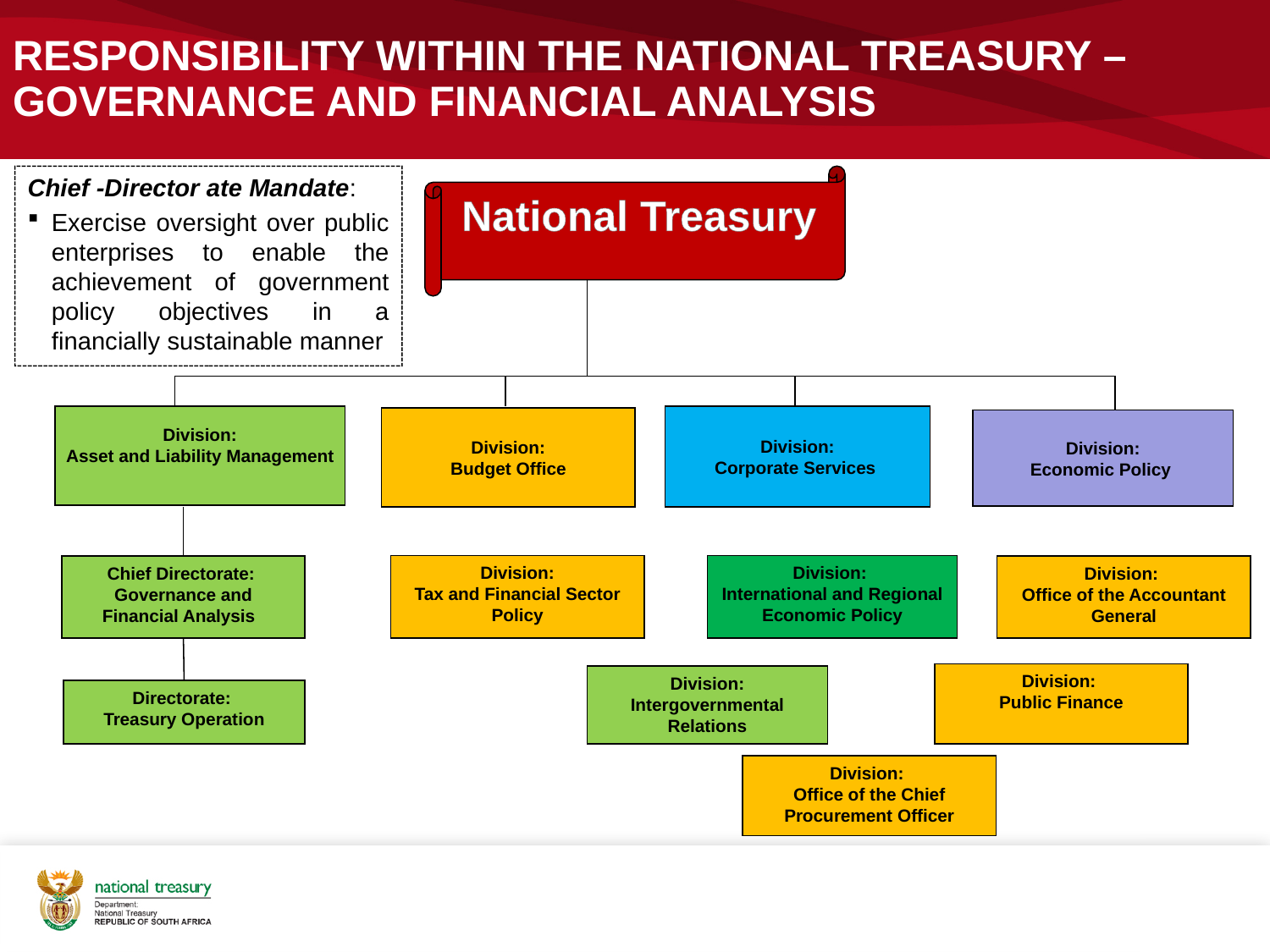

# RESPONSIBILITY WITHIN THE NATIONAL TREASURY – GOVERNANCE AND FINANCIAL ANALYSIS

Chief -Director ate Mandate:
Exercise oversight over public enterprises to enable the achievement of government policy objectives in a financially sustainable manner

National Treasury
Division:
Asset and Liability Management

Division:
Corporate Services
Division:
Budget Office
Division:
Economic Policy

Division:
International and Regional Economic Policy
Division:
Tax and Financial Sector Policy
Chief Directorate:
Governance and Financial Analysis

Division:
Office of the Accountant General
Division:
Public Finance
Division: Intergovernmental Relations
Directorate:
Treasury Operation
Division:
Office of the Chief Procurement Officer